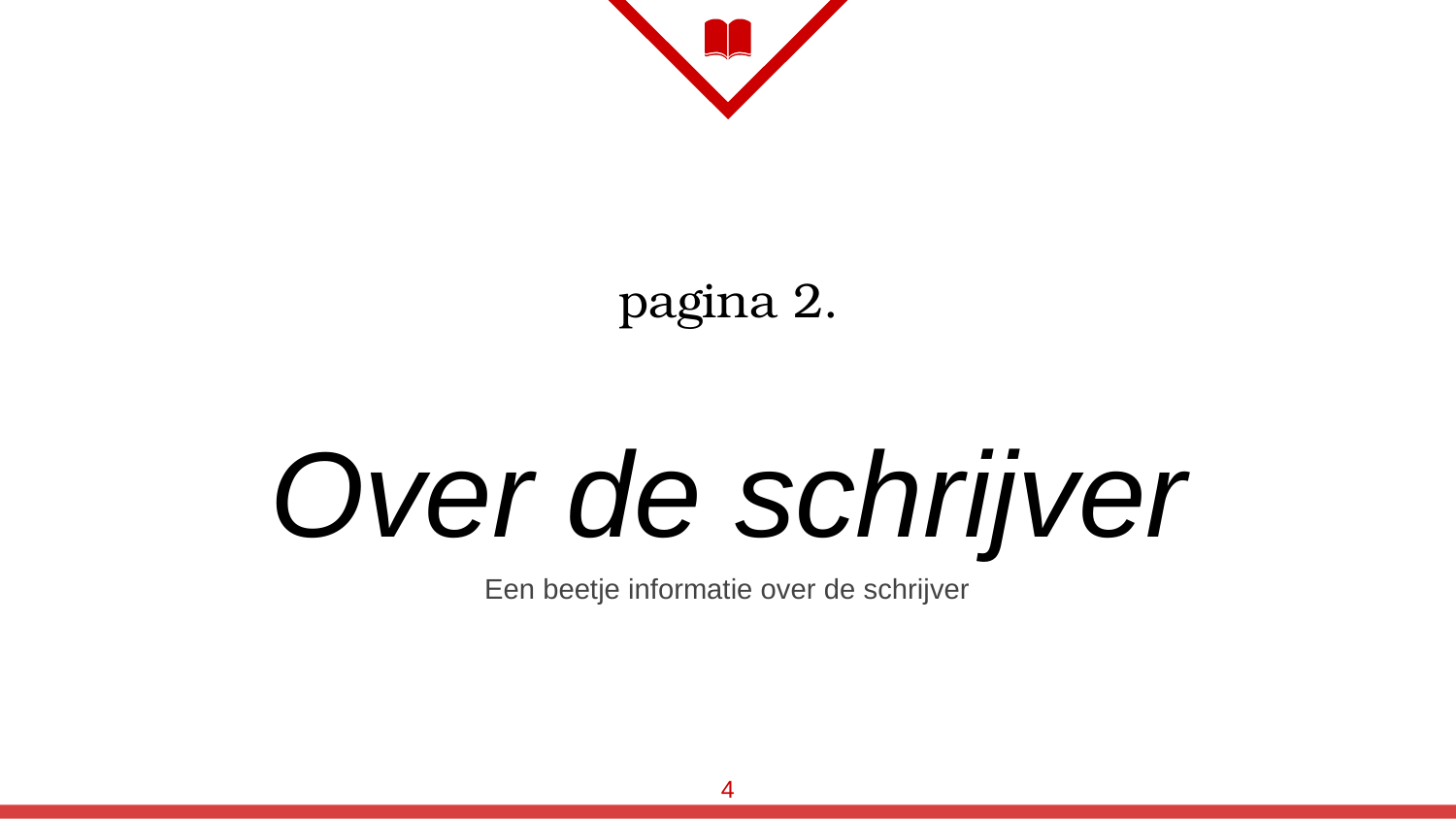

pagina 2.
Over de schrijver
Een beetje informatie over de schrijver
4